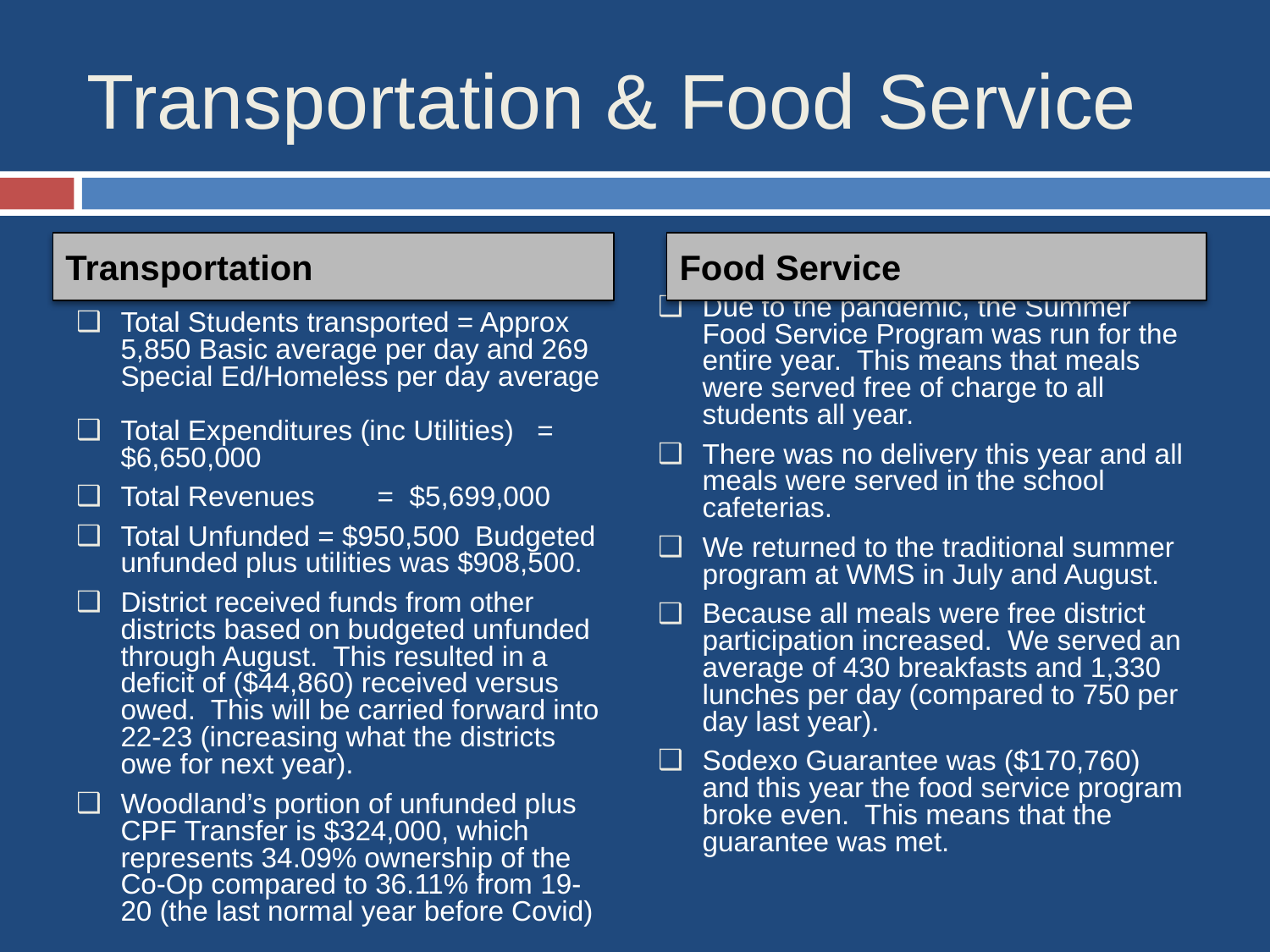

# Transportation & Food Service
Transportation
Food Service
Due to the pandemic, the Summer Food Service Program was run for the entire year.  This means that meals were served free of charge to all students all year.
There was no delivery this year and all meals were served in the school cafeterias.
We returned to the traditional summer program at WMS in July and August.
Because all meals were free district participation increased.  We served an average of 430 breakfasts and 1,330 lunches per day (compared to 750 per day last year).
Sodexo Guarantee was ($170,760) and this year the food service program broke even.  This means that the guarantee was met.

Total Students transported = Approx 5,850 Basic average per day and 269 Special Ed/Homeless per day average

Total Expenditures (inc Utilities)   =  $6,650,000
Total Revenues        =  $5,699,000
Total Unfunded = $950,500  Budgeted unfunded plus utilities was $908,500.
District received funds from other districts based on budgeted unfunded through August.  This resulted in a deficit of ($44,860) received versus owed.  This will be carried forward into 22-23 (increasing what the districts owe for next year).
Woodland’s portion of unfunded plus CPF Transfer is $324,000, which represents 34.09% ownership of the Co-Op compared to 36.11% from 19-20 (the last normal year before Covid)